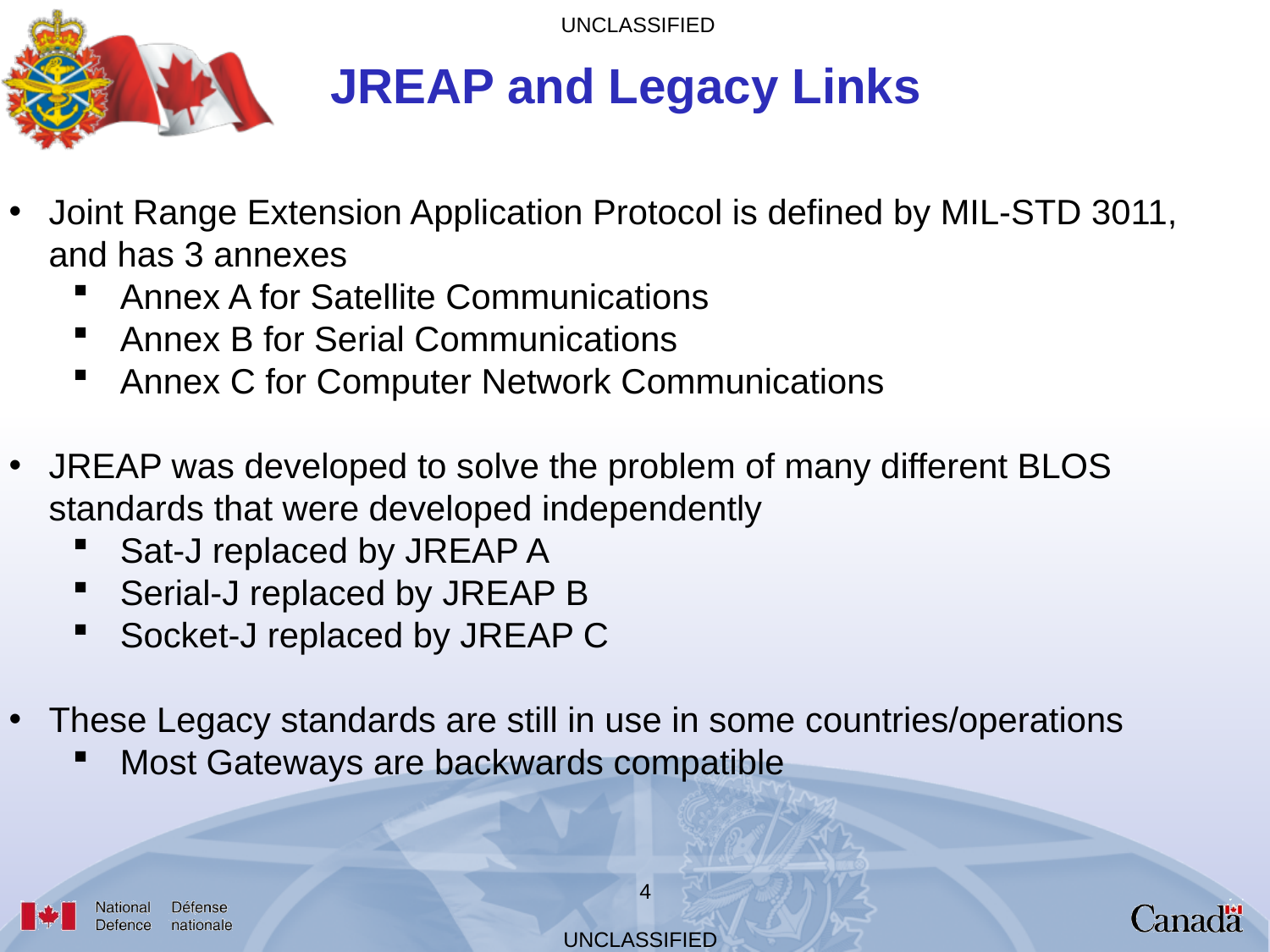

JREAP and Legacy Links
Joint Range Extension Application Protocol is defined by MIL-STD 3011, and has 3 annexes
Annex A for Satellite Communications
Annex B for Serial Communications
Annex C for Computer Network Communications

JREAP was developed to solve the problem of many different BLOS standards that were developed independently
Sat-J replaced by JREAP A
Serial-J replaced by JREAP B
Socket-J replaced by JREAP C

These Legacy standards are still in use in some countries/operations
Most Gateways are backwards compatible